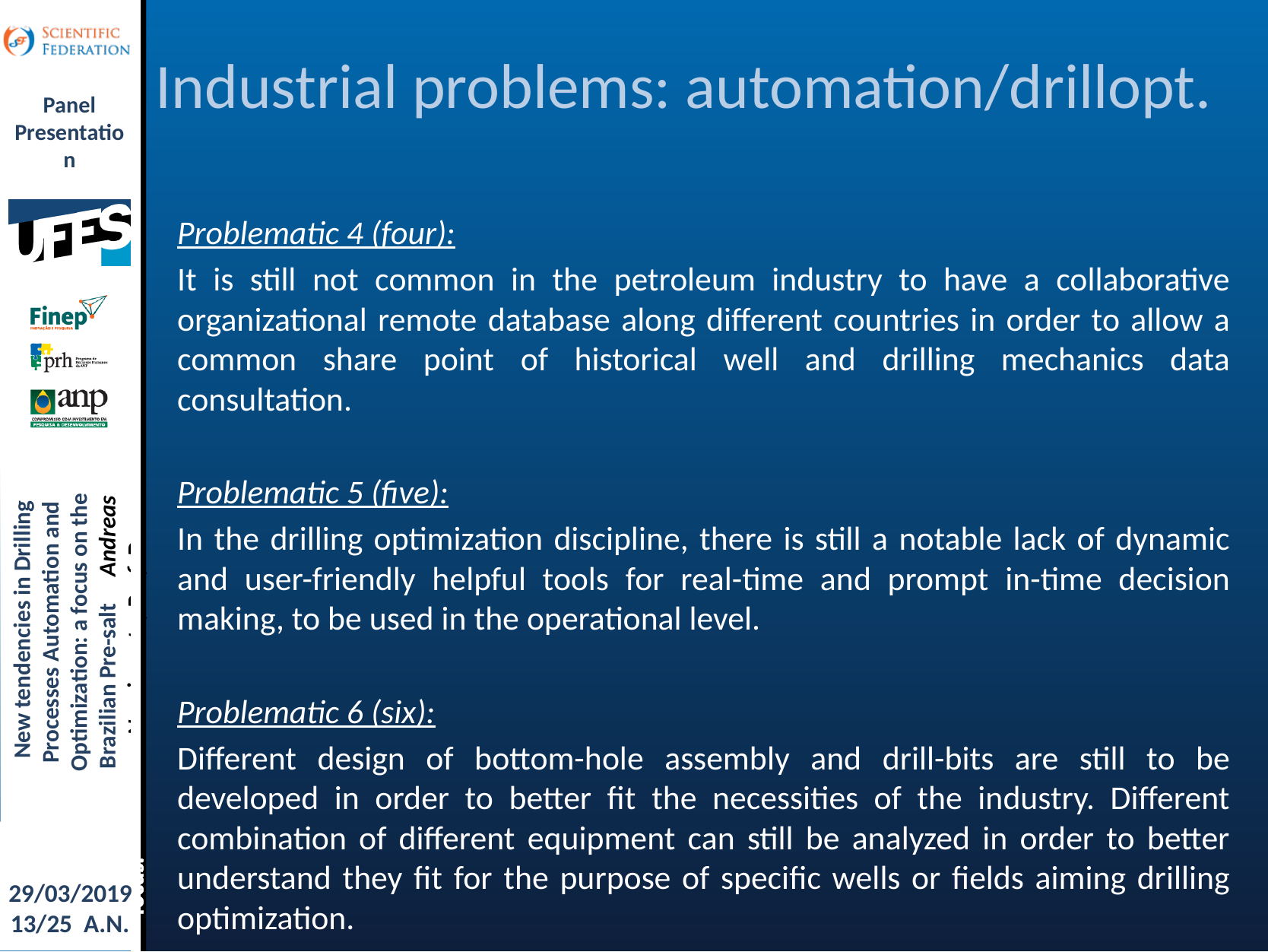

# Industrial problems: automation/drillopt.
Problematic 4 (four):
It is still not common in the petroleum industry to have a collaborative organizational remote database along different countries in order to allow a common share point of historical well and drilling mechanics data consultation.

Problematic 5 (five):
In the drilling optimization discipline, there is still a notable lack of dynamic and user-friendly helpful tools for real-time and prompt in-time decision making, to be used in the operational level.

Problematic 6 (six):
Different design of bottom-hole assembly and drill-bits are still to be developed in order to better fit the necessities of the industry. Different combination of different equipment can still be analyzed in order to better understand they fit for the purpose of specific wells or fields aiming drilling optimization.
29/03/2019
13/25  A.N.